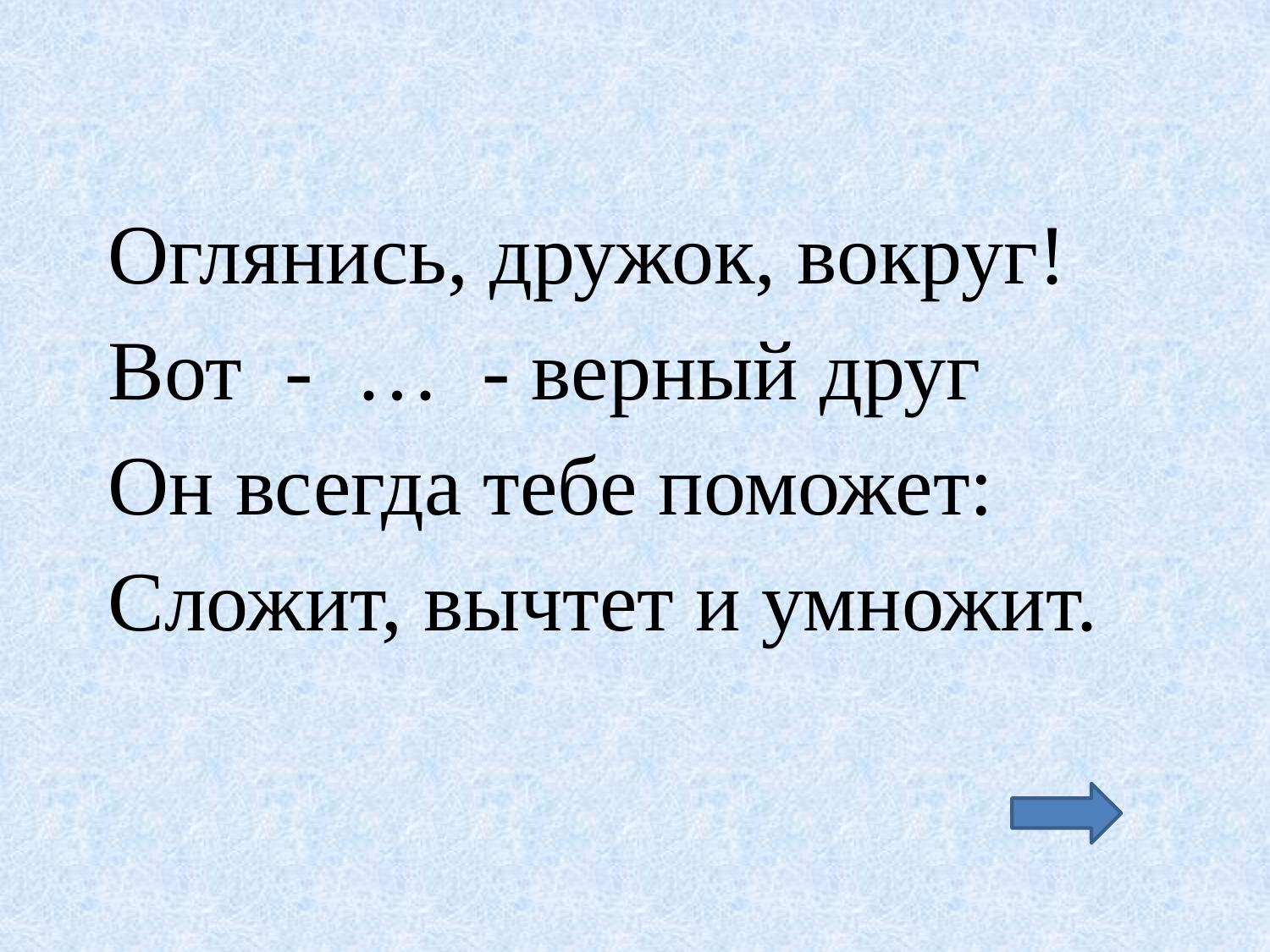

Оглянись, дружок, вокруг!
Вот  -  …  - верный друг
Он всегда тебе поможет:
Сложит, вычтет и умножит.